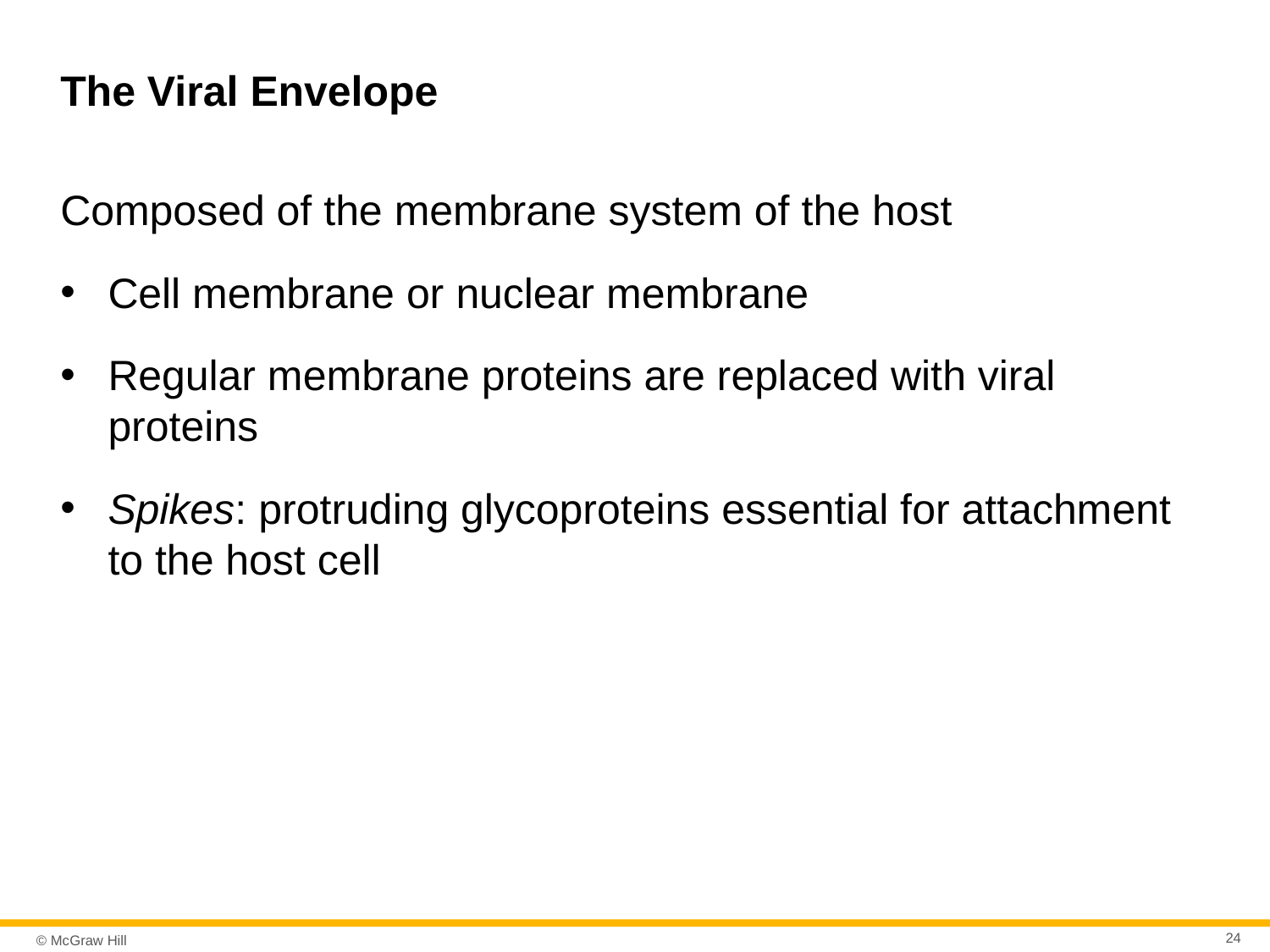

# The Viral Envelope
Composed of the membrane system of the host
Cell membrane or nuclear membrane
Regular membrane proteins are replaced with viral proteins
Spikes: protruding glycoproteins essential for attachment to the host cell